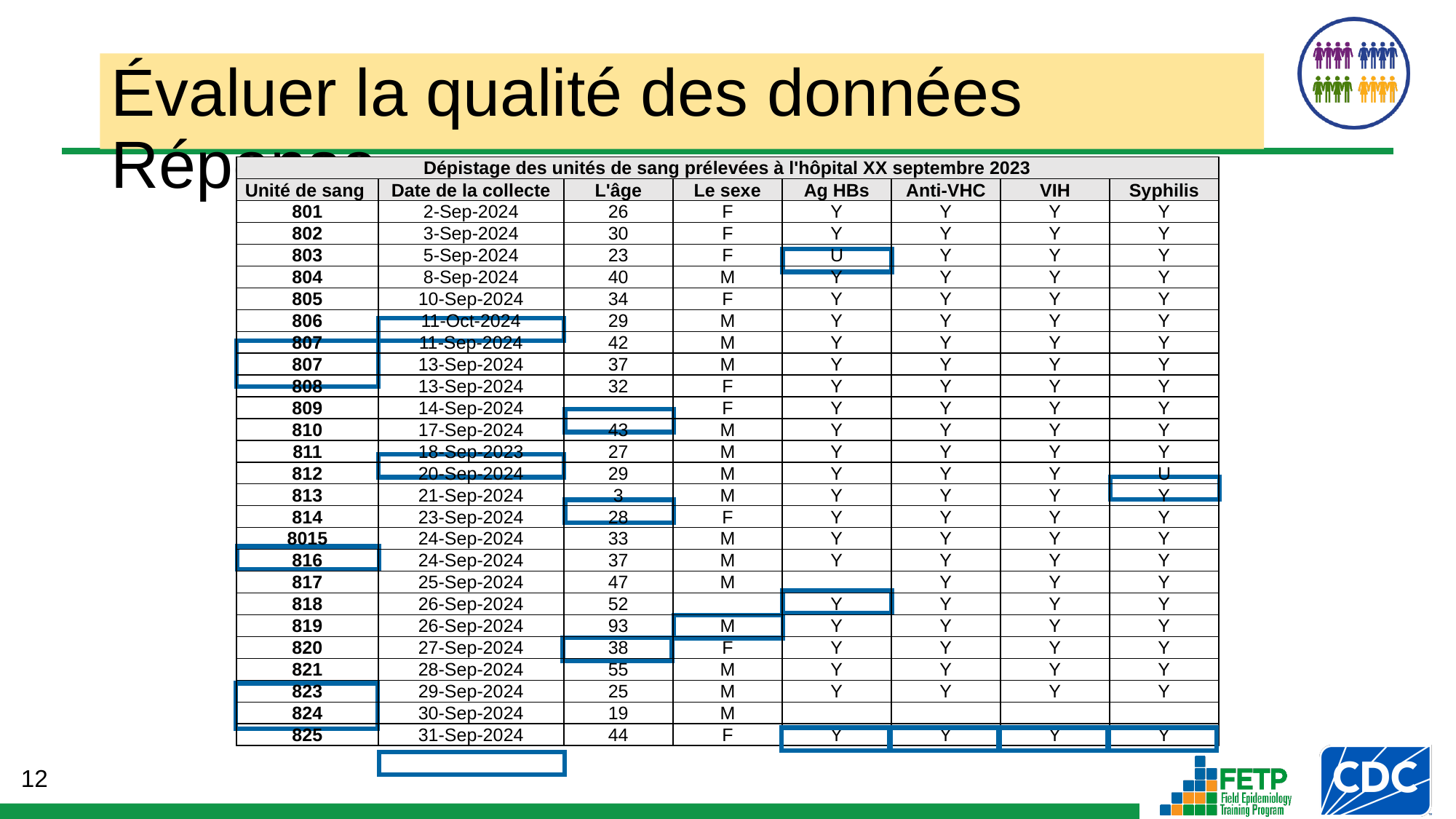

# Évaluer la qualité des données Réponse
| Dépistage des unités de sang prélevées à l'hôpital XX septembre 2023 |  |  |  |  |  |  |  |
| --- | --- | --- | --- | --- | --- | --- | --- |
| Unité de sang | Date de la collecte | L'âge | Le sexe | Ag HBs | Anti-VHC | VIH | Syphilis |
| 801 | 2-Sep-2024 | 26 | F | Y | Y | Y | Y |
| 802 | 3-Sep-2024 | 30 | F | Y | Y | Y | Y |
| 803 | 5-Sep-2024 | 23 | F | U | Y | Y | Y |
| 804 | 8-Sep-2024 | 40 | M | Y | Y | Y | Y |
| 805 | 10-Sep-2024 | 34 | F | Y | Y | Y | Y |
| 806 | 11-Oct-2024 | 29 | M | Y | Y | Y | Y |
| 807 | 11-Sep-2024 | 42 | M | Y | Y | Y | Y |
| 807 | 13-Sep-2024 | 37 | M | Y | Y | Y | Y |
| 808 | 13-Sep-2024 | 32 | F | Y | Y | Y | Y |
| 809 | 14-Sep-2024 |  | F | Y | Y | Y | Y |
| 810 | 17-Sep-2024 | 43 | M | Y | Y | Y | Y |
| 811 | 18-Sep-2023 | 27 | M | Y | Y | Y | Y |
| 812 | 20-Sep-2024 | 29 | M | Y | Y | Y | U |
| 813 | 21-Sep-2024 | 3 | M | Y | Y | Y | Y |
| 814 | 23-Sep-2024 | 28 | F | Y | Y | Y | Y |
| 8015 | 24-Sep-2024 | 33 | M | Y | Y | Y | Y |
| 816 | 24-Sep-2024 | 37 | M | Y | Y | Y | Y |
| 817 | 25-Sep-2024 | 47 | M |  | Y | Y | Y |
| 818 | 26-Sep-2024 | 52 |  | Y | Y | Y | Y |
| 819 | 26-Sep-2024 | 93 | M | Y | Y | Y | Y |
| 820 | 27-Sep-2024 | 38 | F | Y | Y | Y | Y |
| 821 | 28-Sep-2024 | 55 | M | Y | Y | Y | Y |
| 823 | 29-Sep-2024 | 25 | M | Y | Y | Y | Y |
| 824 | 30-Sep-2024 | 19 | M |  |  |  |  |
| 825 | 31-Sep-2024 | 44 | F | Y | Y | Y | Y |